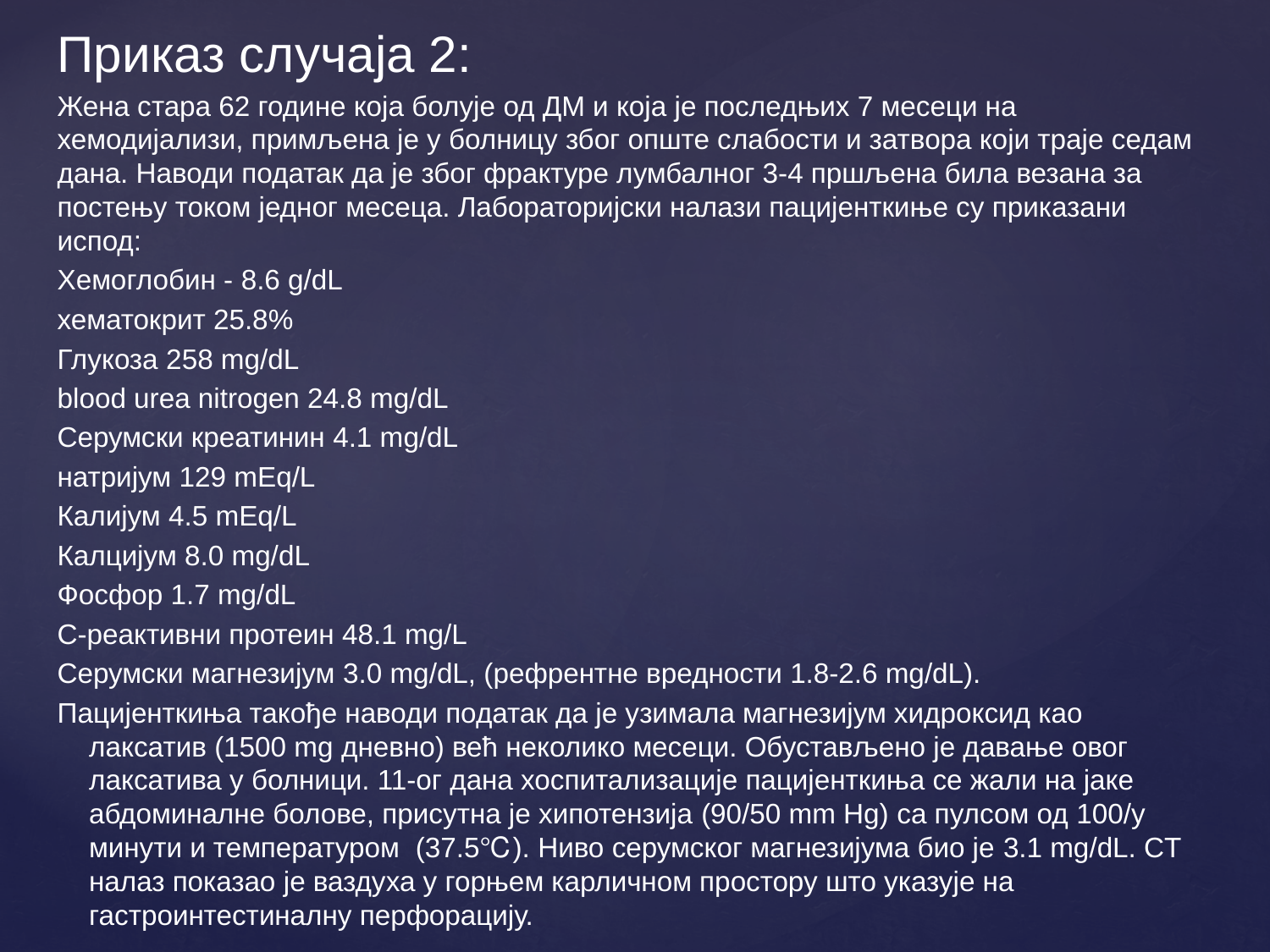

Приказ случаја 2:
Жена стара 62 године која болује од ДМ и која је последњих 7 месеци на хемодијализи, примљена је у болницу због опште слабости и затвора који траје седам дана. Наводи податак да је због фрактуре лумбалног 3-4 пршљена била везана за постењу током једног месеца. Лабораторијски налази пацијенткиње су приказани испод:
Хемоглобин - 8.6 g/dL
хематокрит 25.8%
Глукоза 258 mg/dL
blood urea nitrogen 24.8 mg/dL
Серумски креатинин 4.1 mg/dL
натријум 129 mEq/L
Калијум 4.5 mEq/L
Калцијум 8.0 mg/dL
Фосфор 1.7 mg/dL
C-реактивни протеин 48.1 mg/L
Серумски магнезијум 3.0 mg/dL, (рефрентне вредности 1.8-2.6 mg/dL).
Пацијенткиња такође наводи податак да је узимала магнезијум хидроксид као лаксатив (1500 mg дневно) већ неколико месеци. Обустављено је давање овог лаксатива у болници. 11-ог дана хоспитализације пацијенткиња се жали на јаке абдоминалне болове, присутна је хипотензија (90/50 mm Hg) са пулсом од 100/у минути и температуром  (37.5℃). Ниво серумског магнезијума био је 3.1 mg/dL. CT налаз показао је ваздуха у горњем карличном простору што указује на гастроинтестиналну перфорацију.